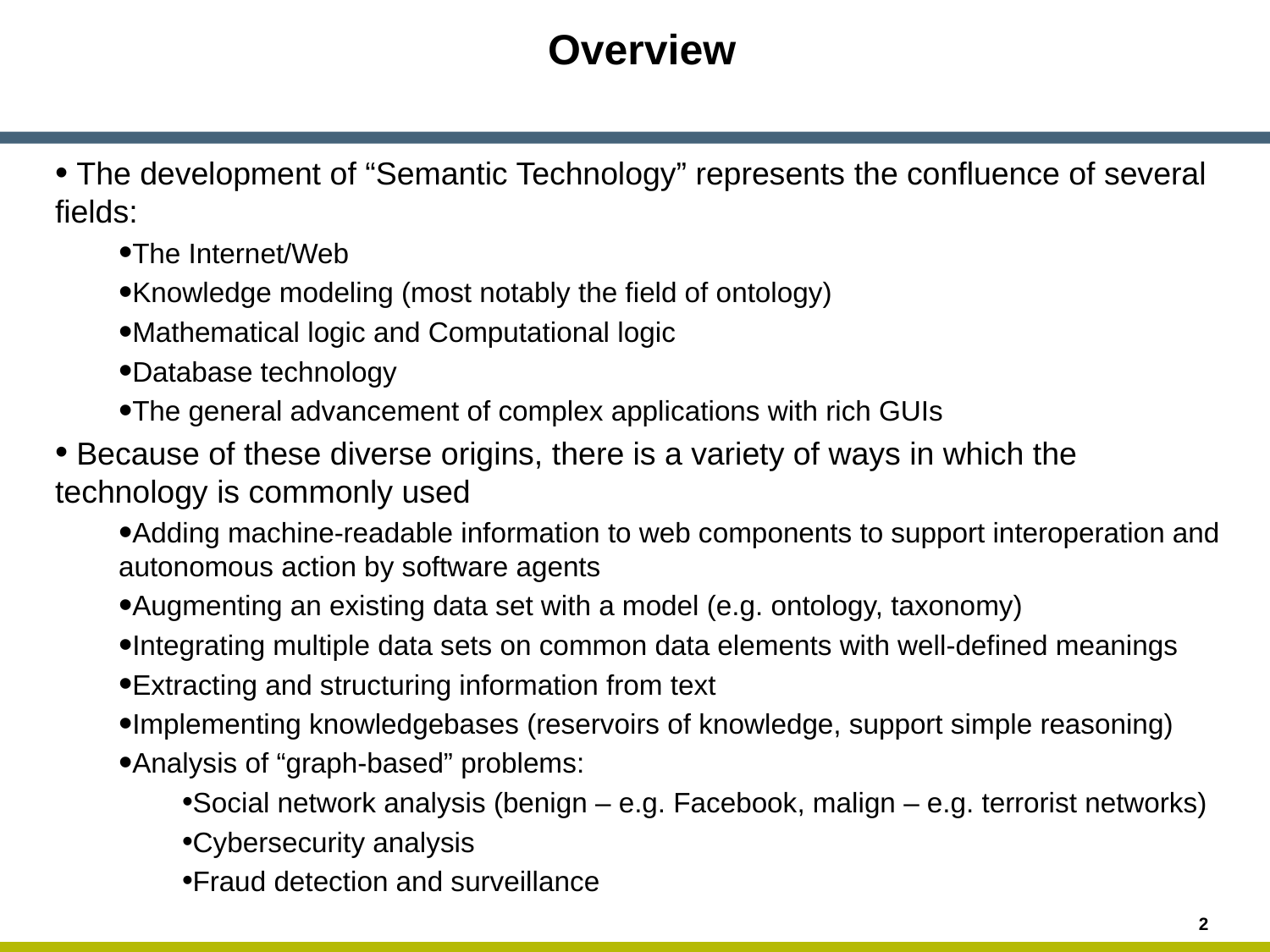

Overview

 The development of “Semantic Technology” represents the confluence of several fields:
The Internet/Web
Knowledge modeling (most notably the field of ontology)
Mathematical logic and Computational logic
Database technology
The general advancement of complex applications with rich GUIs
 Because of these diverse origins, there is a variety of ways in which the technology is commonly used
Adding machine-readable information to web components to support interoperation and autonomous action by software agents
Augmenting an existing data set with a model (e.g. ontology, taxonomy)
Integrating multiple data sets on common data elements with well-defined meanings
Extracting and structuring information from text
Implementing knowledgebases (reservoirs of knowledge, support simple reasoning)
Analysis of “graph-based” problems:
Social network analysis (benign – e.g. Facebook, malign – e.g. terrorist networks)
Cybersecurity analysis
Fraud detection and surveillance